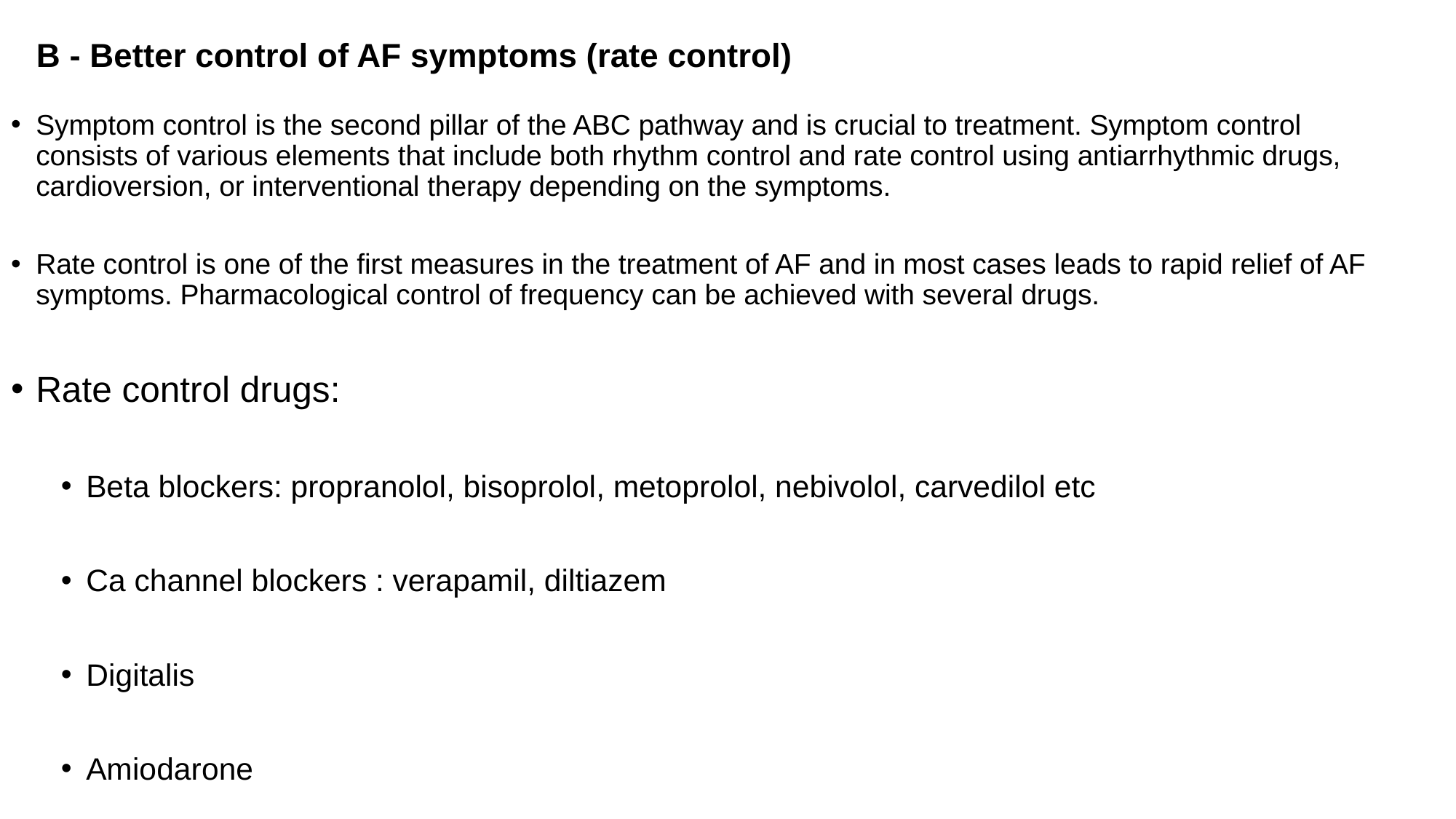

B - Better control of AF symptoms (rate control)
Symptom control is the second pillar of the ABC pathway and is crucial to treatment. Symptom control consists of various elements that include both rhythm control and rate control using antiarrhythmic drugs, cardioversion, or interventional therapy depending on the symptoms.

Rate control is one of the first measures in the treatment of AF and in most cases leads to rapid relief of AF symptoms. Pharmacological control of frequency can be achieved with several drugs.

Rate control drugs:

Beta blockers: propranolol, bisoprolol, metoprolol, nebivolol, carvedilol etc

Ca channel blockers : verapamil, diltiazem

Digitalis

Amiodarone